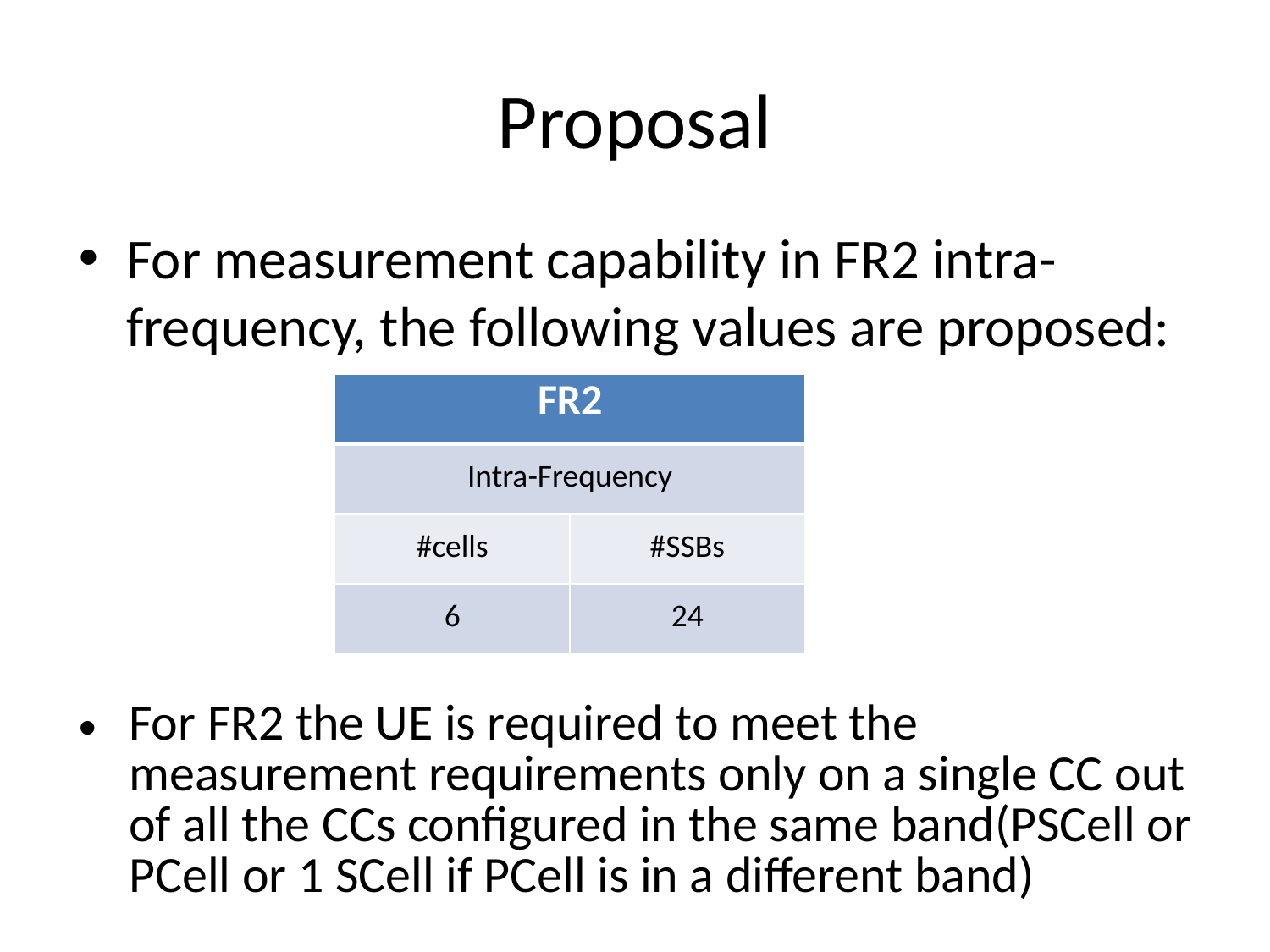

# Proposal
For measurement capability in FR2 intra-frequency, the following values are proposed:
| FR2 |  |
| --- | --- |
| Intra-Frequency |  |
| #cells | #SSBs |
| 6 | 24 |
For FR2 the UE is required to meet the measurement requirements only on a single CC out of all the CCs configured in the same band(PSCell or PCell or 1 SCell if PCell is in a different band)